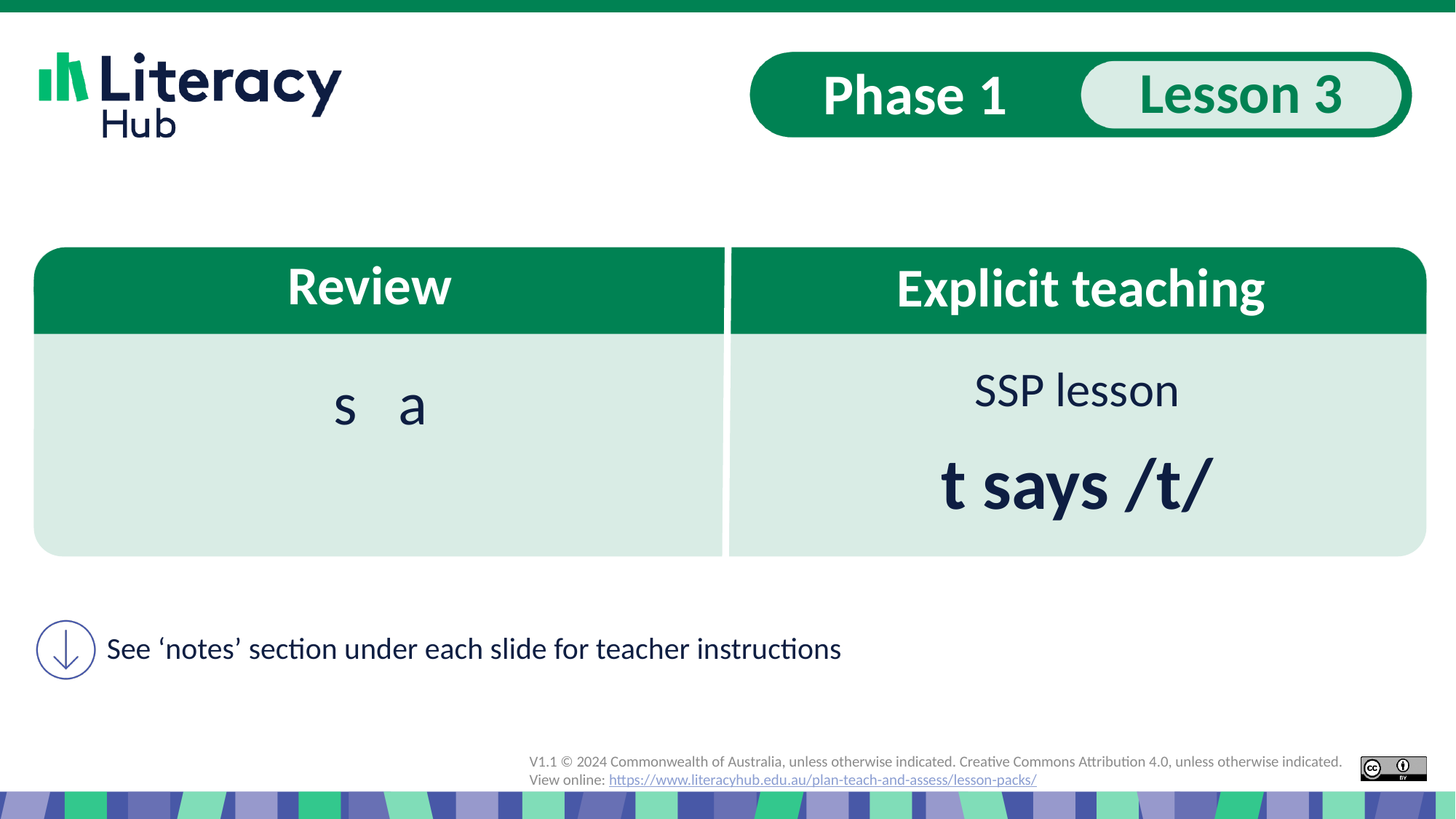

# Review
Explicit teaching
s   a
SSP lesson
t says /t/